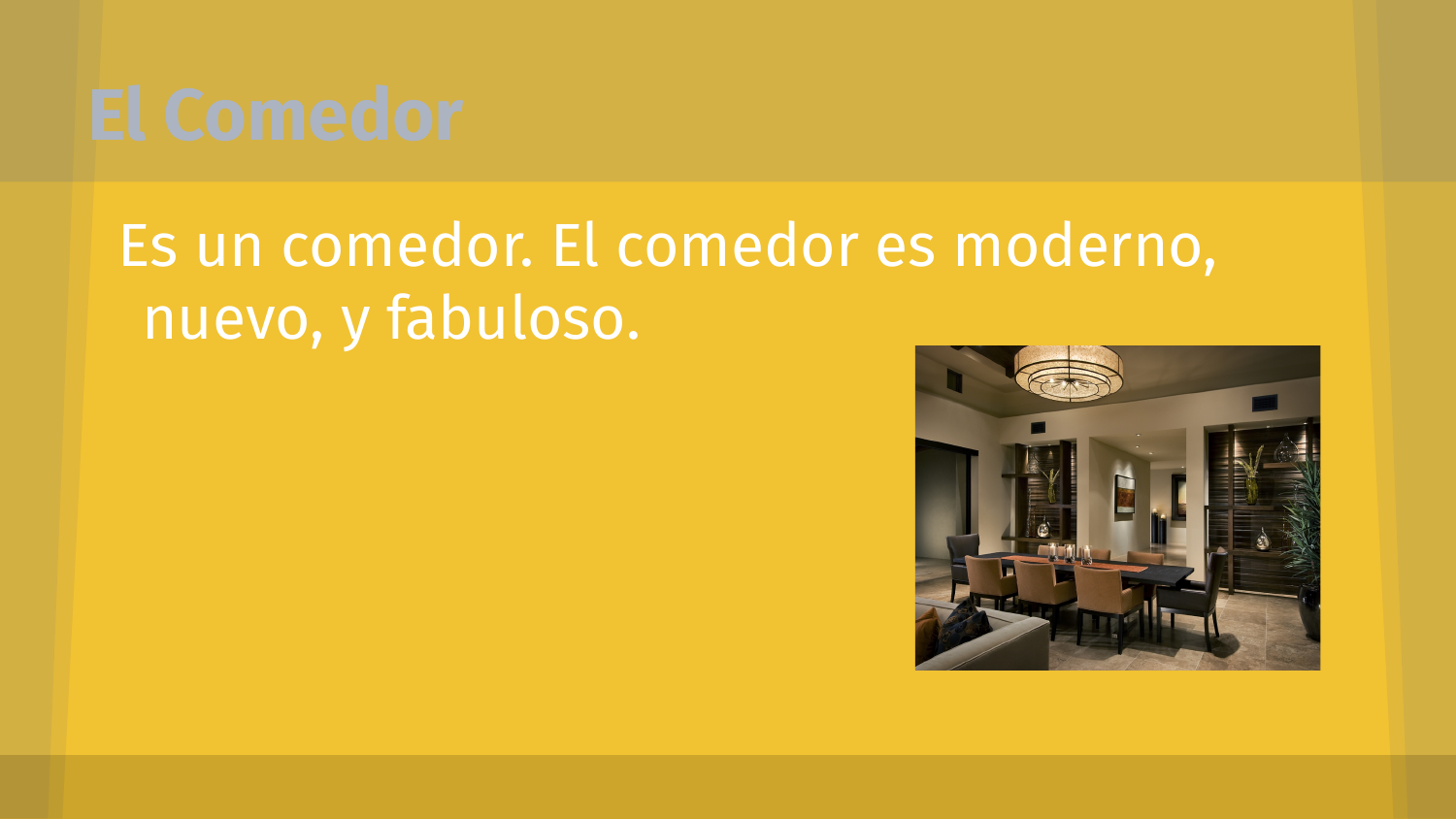

# El Comedor
Es un comedor. El comedor es moderno,  nuevo, y fabuloso.